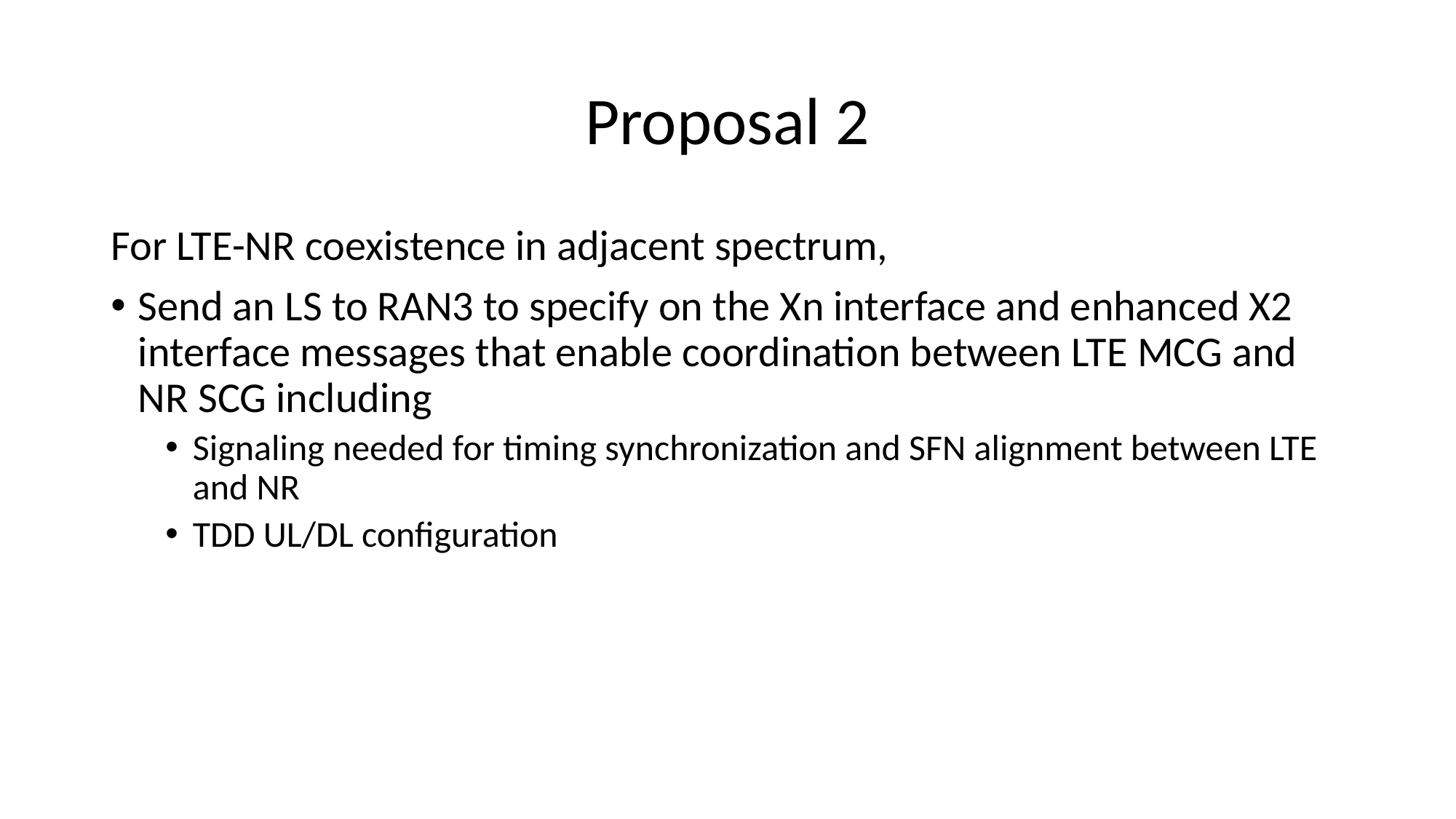

# Proposal 2
For LTE-NR coexistence in adjacent spectrum,
Send an LS to RAN3 to specify on the Xn interface and enhanced X2 interface messages that enable coordination between LTE MCG and NR SCG including
Signaling needed for timing synchronization and SFN alignment between LTE and NR
TDD UL/DL configuration